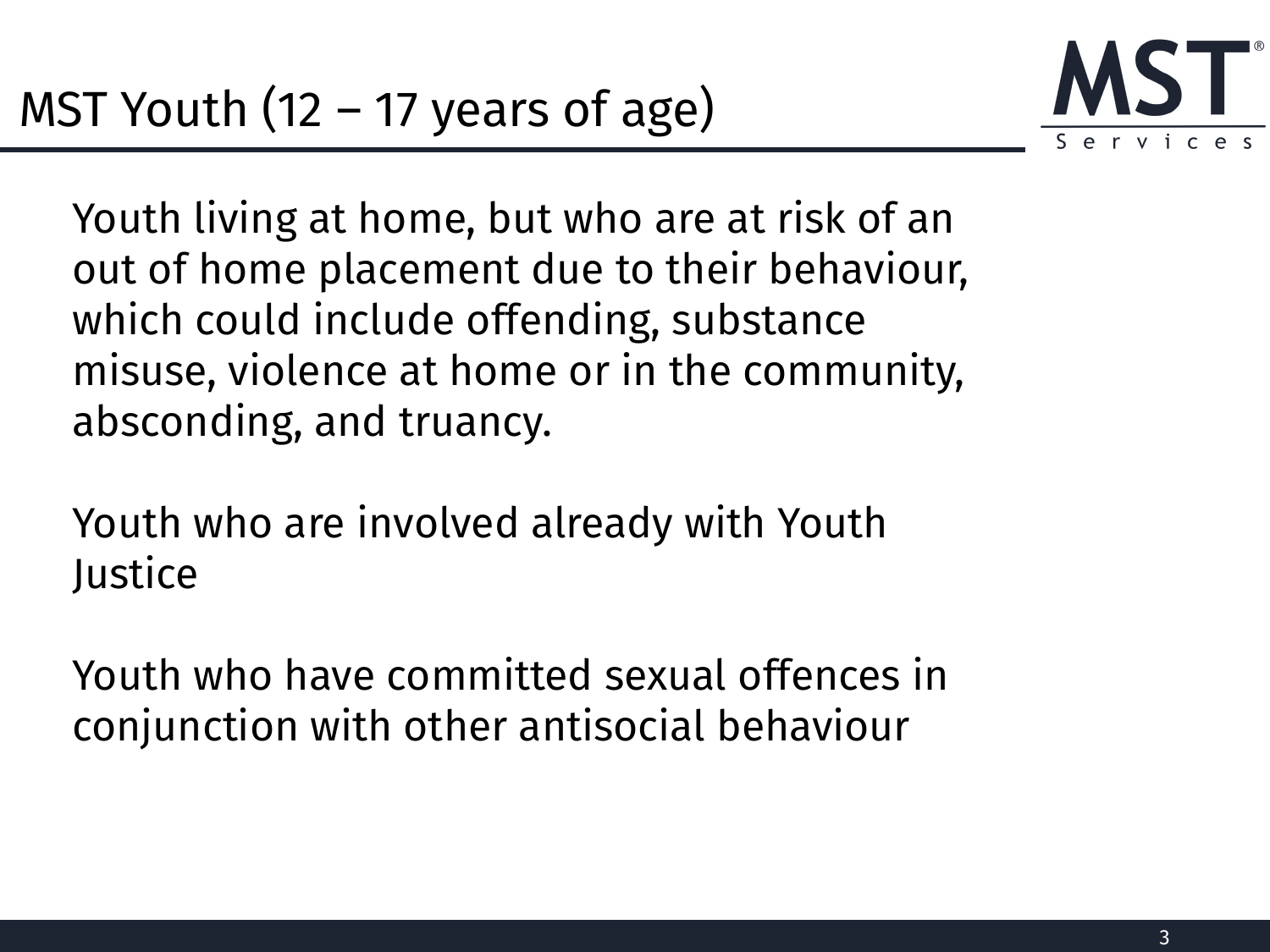

# MST Youth (12 – 17 years of age)
Youth living at home, but who are at risk of an out of home placement due to their behaviour, which could include offending, substance misuse, violence at home or in the community, absconding, and truancy.

Youth who are involved already with Youth Justice

Youth who have committed sexual offences in conjunction with other antisocial behaviour
3